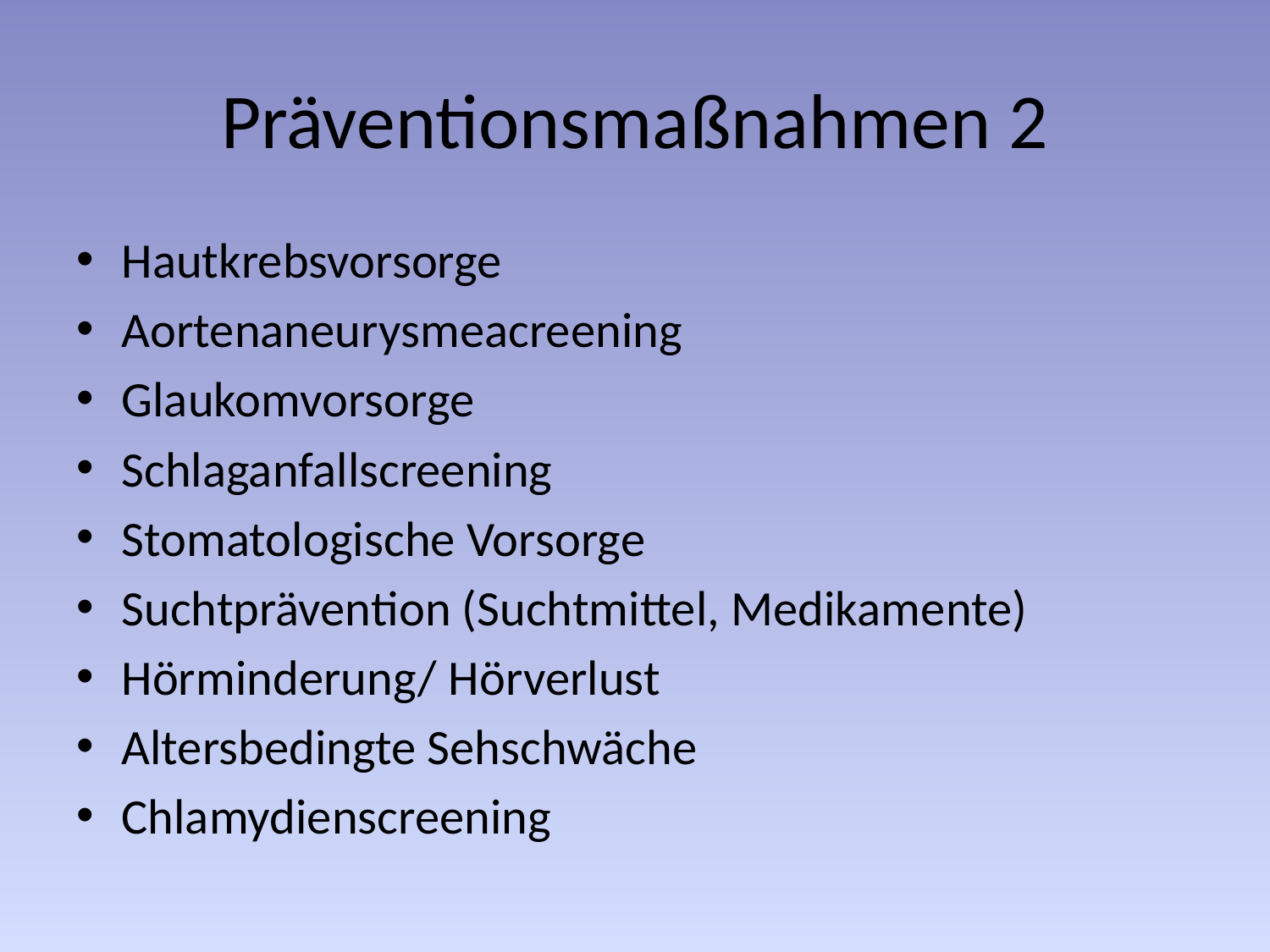

# Präventionsmaßnahmen 2
Hautkrebsvorsorge
Aortenaneurysmeacreening
Glaukomvorsorge
Schlaganfallscreening
Stomatologische Vorsorge
Suchtprävention (Suchtmittel, Medikamente)
Hörminderung/ Hörverlust
Altersbedingte Sehschwäche
Chlamydienscreening